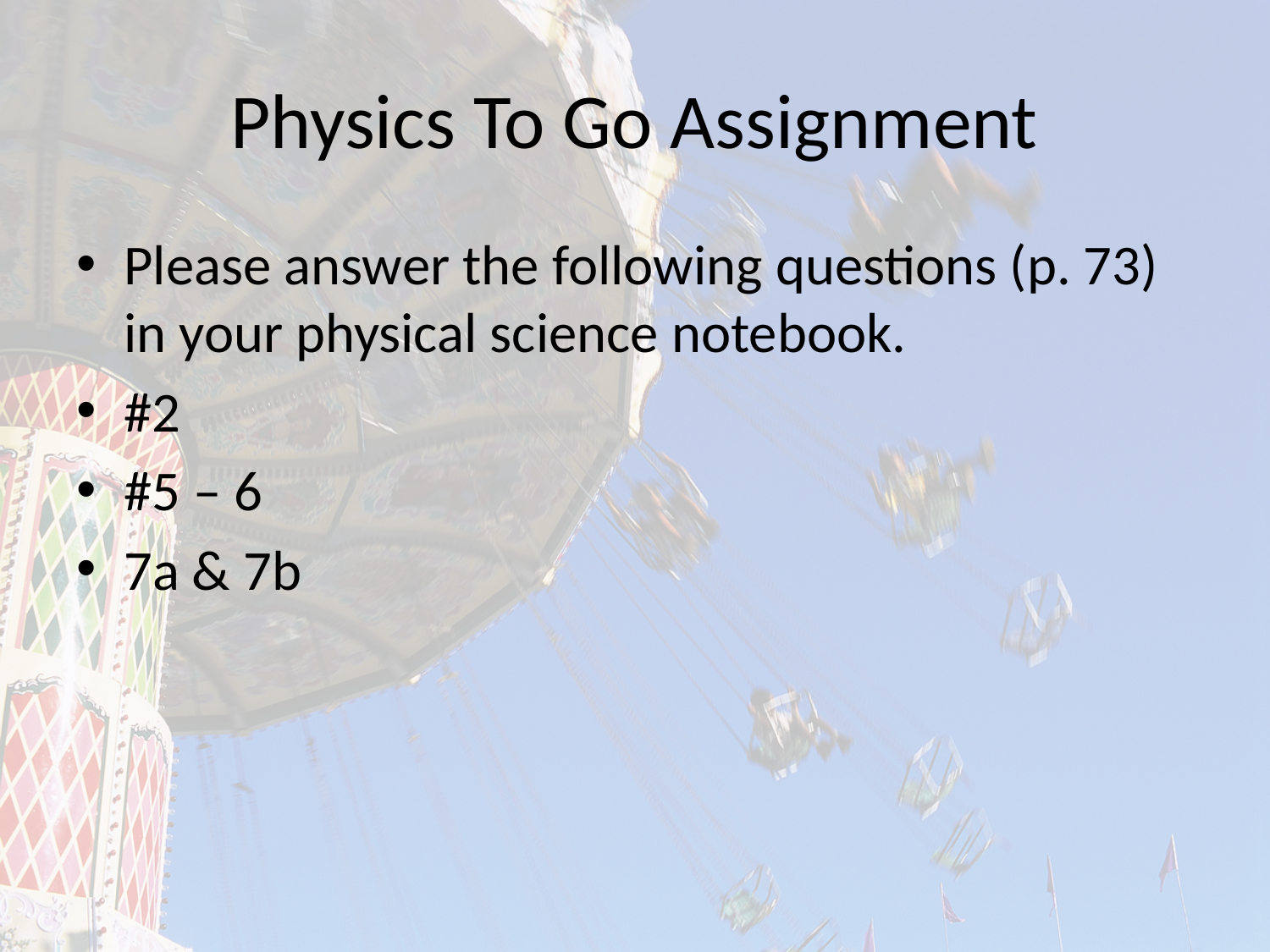

# Physics To Go Assignment
Please answer the following questions (p. 73) in your physical science notebook.
#2
#5 – 6
7a & 7b